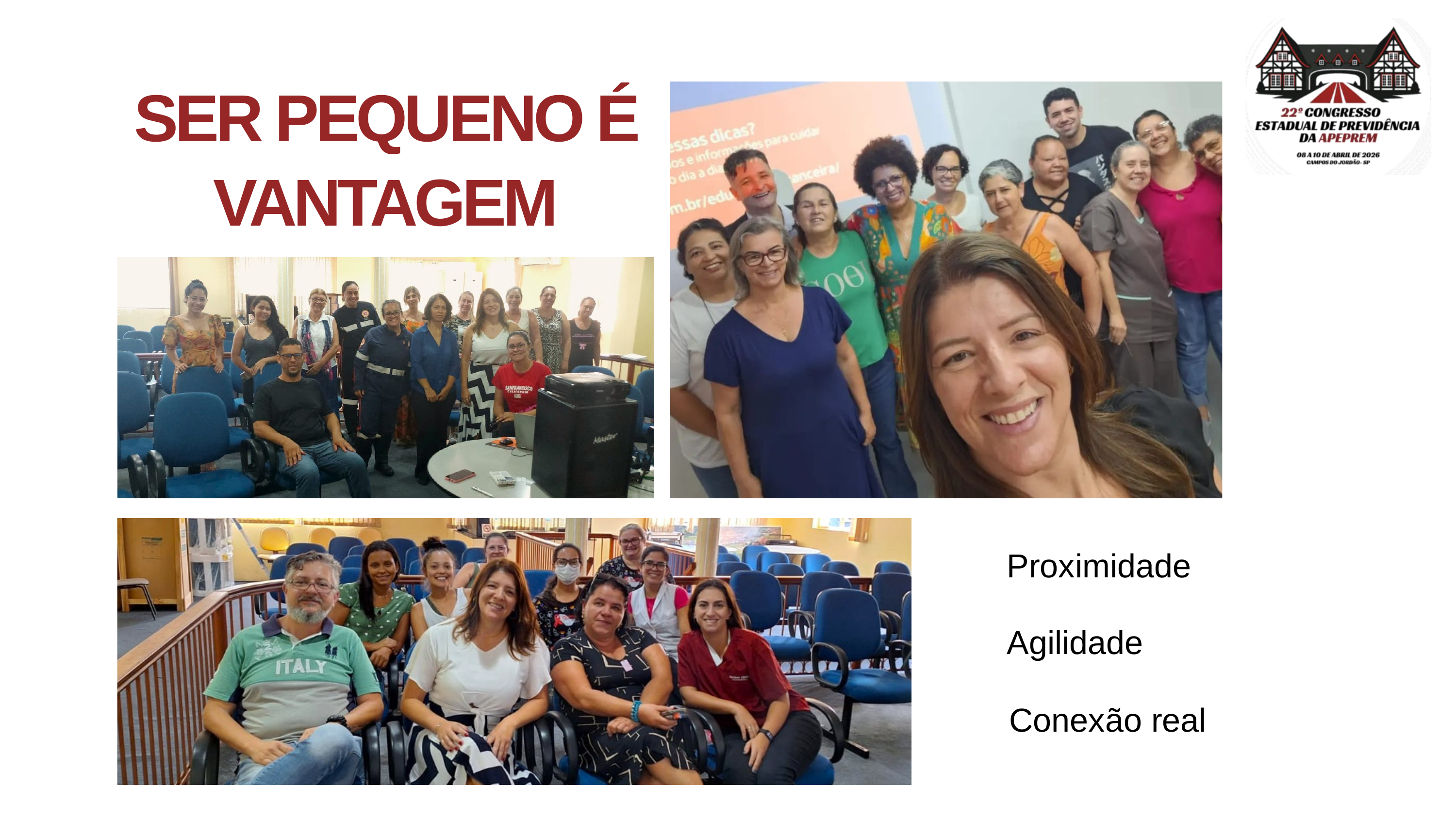

SER PEQUENO É VANTAGEM

Proximidade

Agilidade

Conexão real